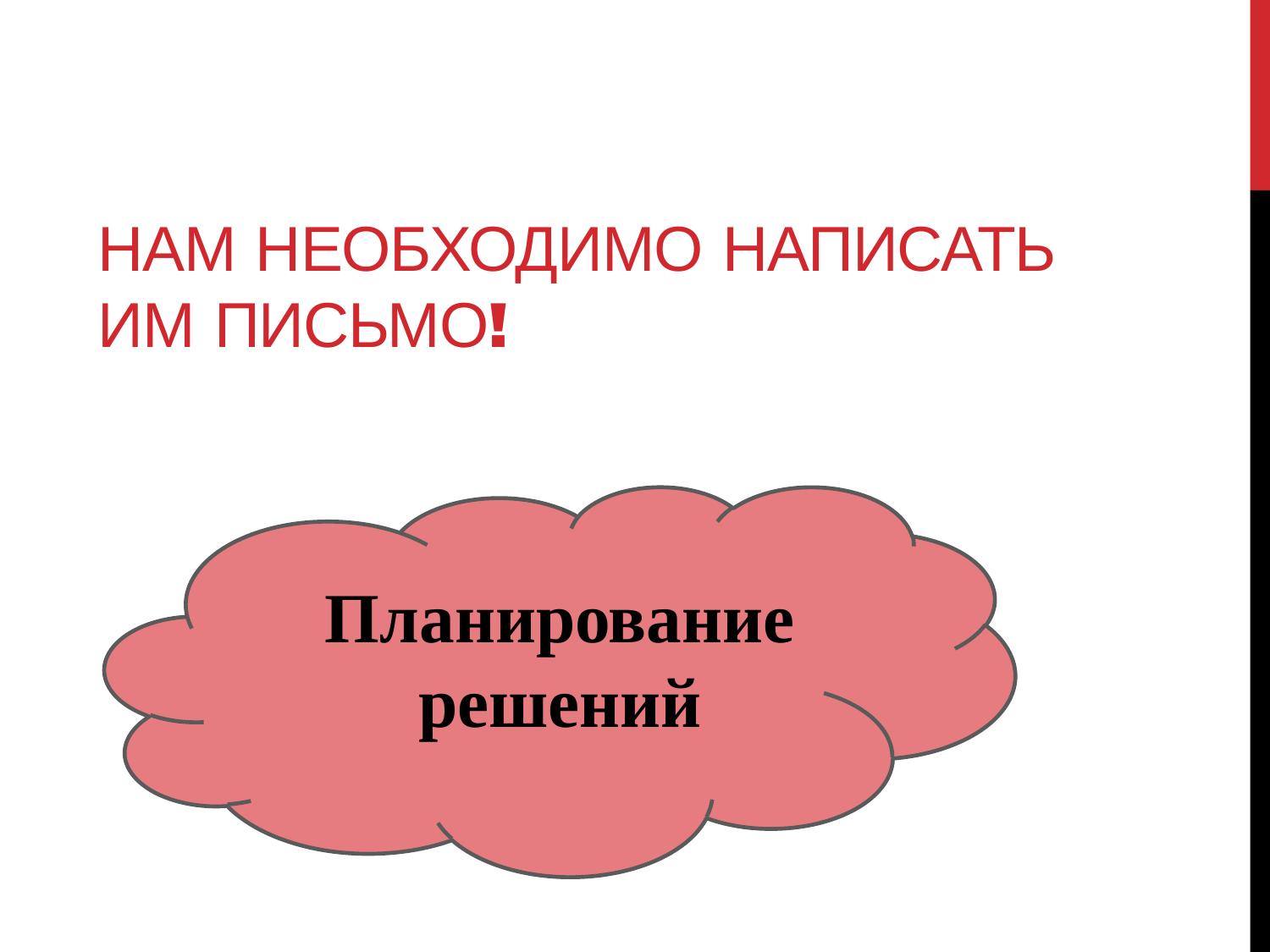

# Нам необходимо написать им письмо!

Планирование решений